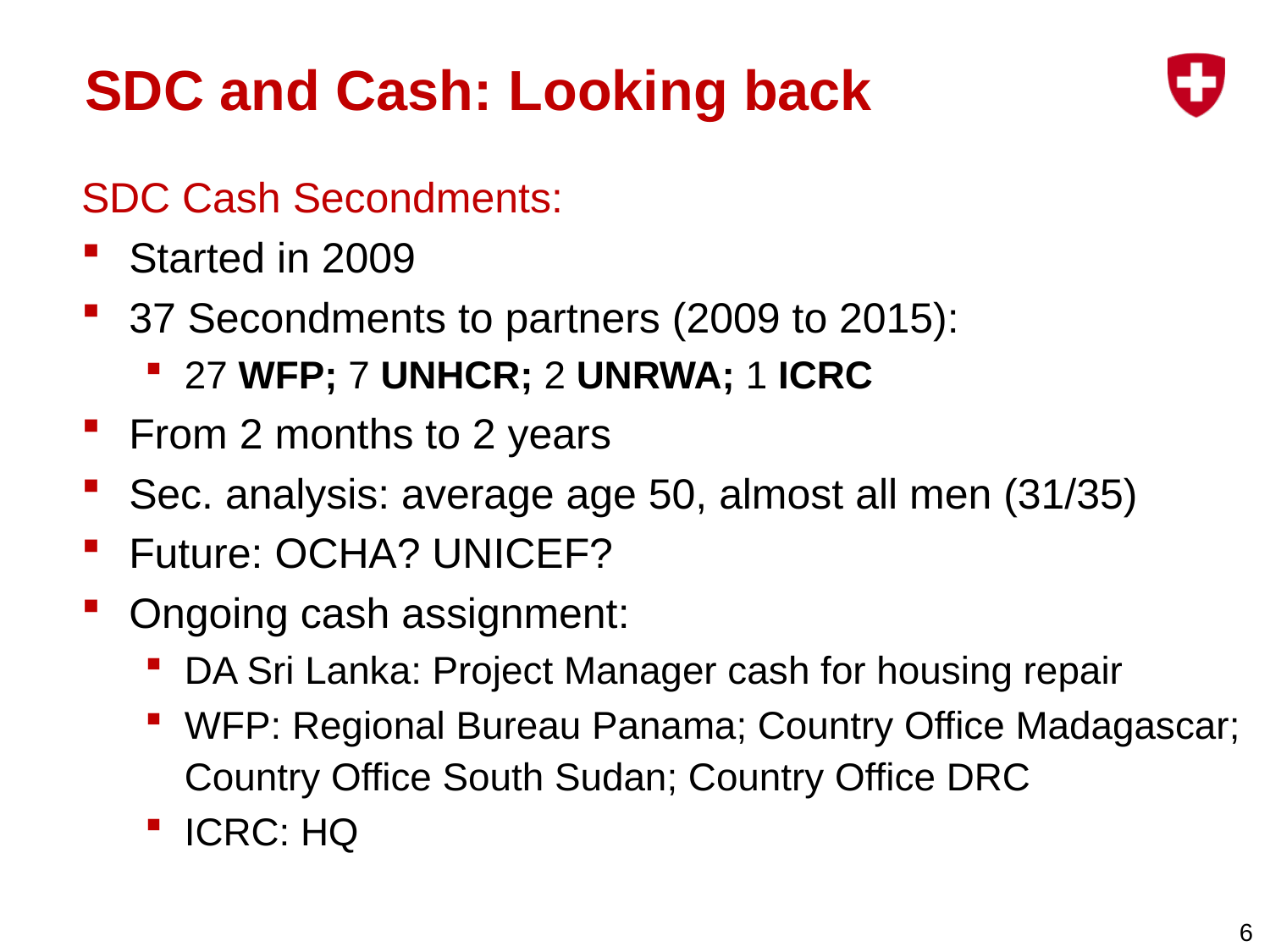

# SDC and Cash: Looking back
SDC Cash Secondments:
Started in 2009
37 Secondments to partners (2009 to 2015):
27 WFP; 7 UNHCR; 2 UNRWA; 1 ICRC
From 2 months to 2 years
Sec. analysis: average age 50, almost all men (31/35)
Future: OCHA? UNICEF?
Ongoing cash assignment:
DA Sri Lanka: Project Manager cash for housing repair
WFP: Regional Bureau Panama; Country Office Madagascar; Country Office South Sudan; Country Office DRC
ICRC: HQ

6